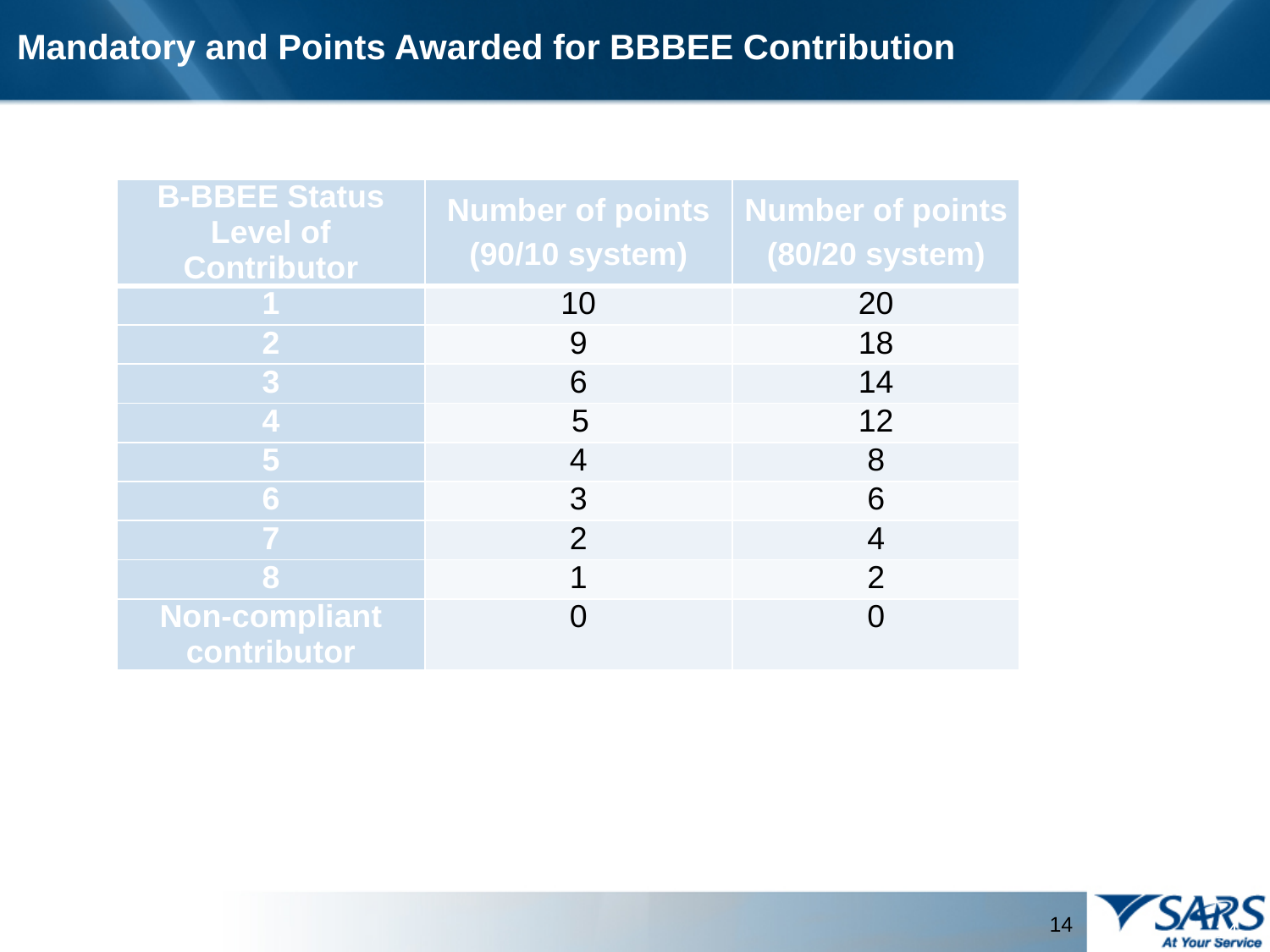

14

# Mandatory and Points Awarded for BBBEE Contribution
| B-BBEE Status Level of Contributor | Number of points (90/10 system) | Number of points (80/20 system) |
| --- | --- | --- |
| 1 | 10 | 20 |
| 2 | 9 | 18 |
| 3 | 6 | 14 |
| 4 | 5 | 12 |
| 5 | 4 | 8 |
| 6 | 3 | 6 |
| 7 | 2 | 4 |
| 8 | 1 | 2 |
| Non-compliant contributor | 0 | 0 |
14